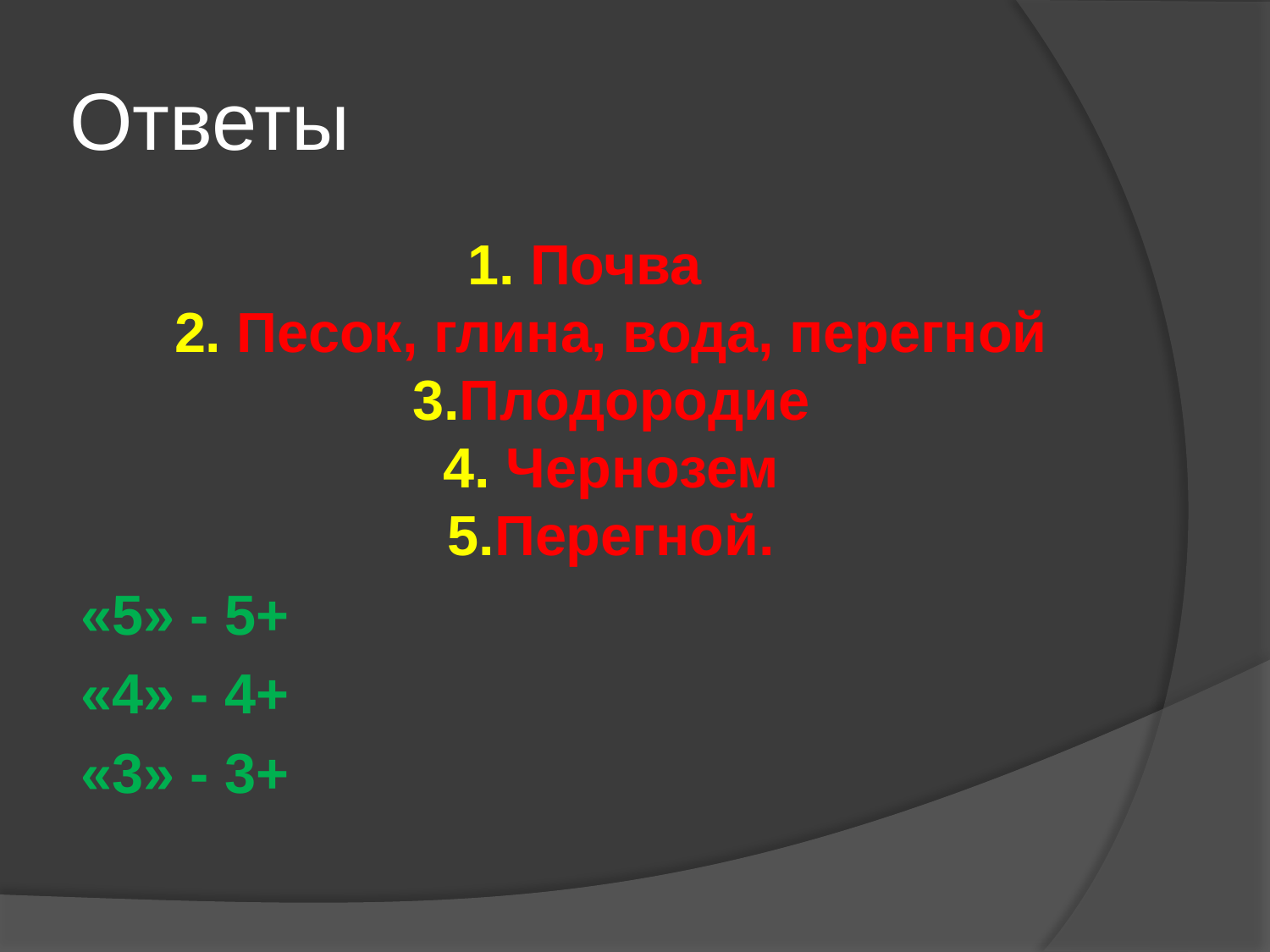

# Ответы
1. Почва
2. Песок, глина, вода, перегной
3.Плодородие
4. Чернозем
5.Перегной.
«5» - 5+
«4» - 4+
«3» - 3+